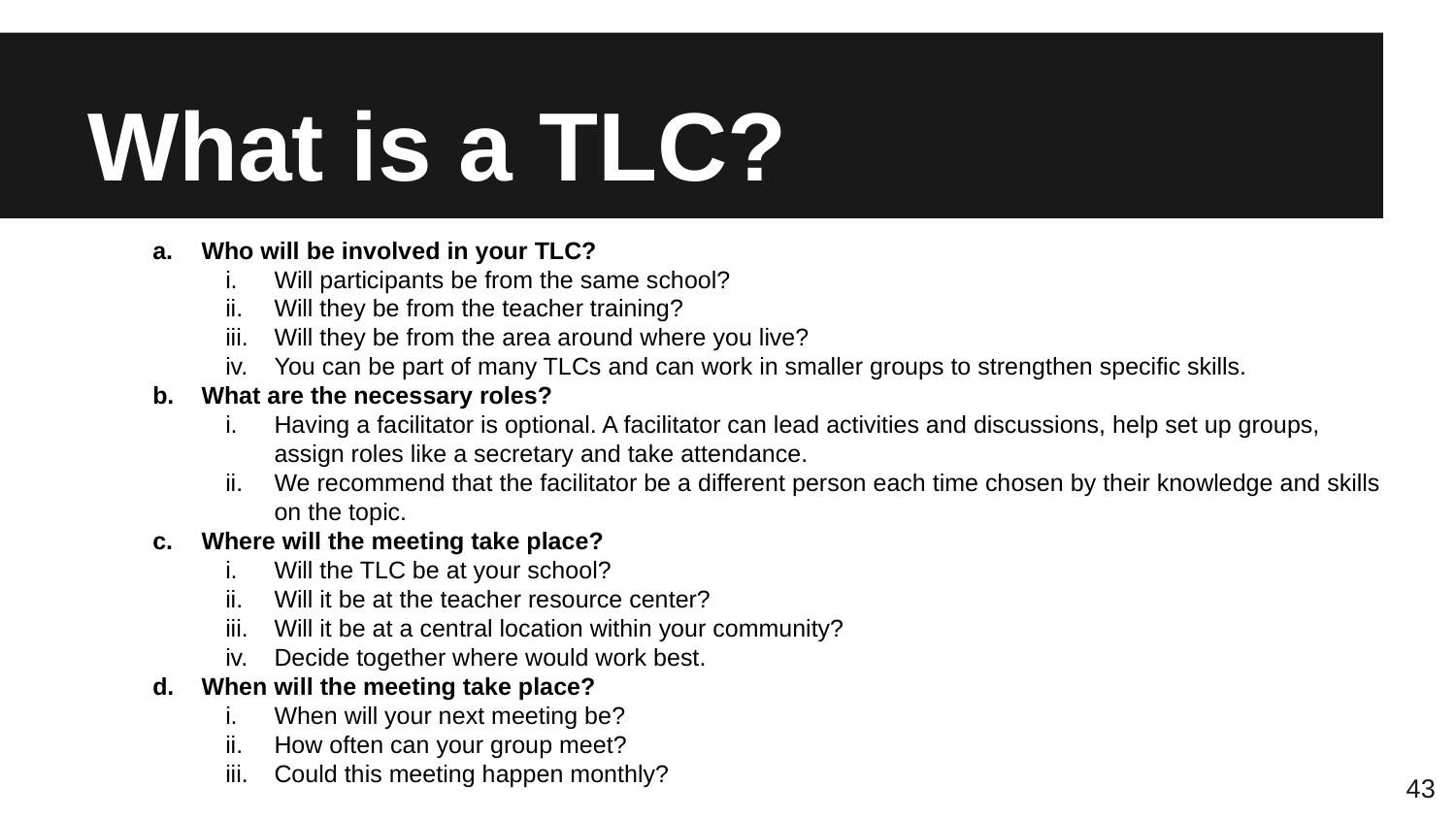

# What is a TLC?
Who will be involved in your TLC?
Will participants be from the same school?
Will they be from the teacher training?
Will they be from the area around where you live?
You can be part of many TLCs and can work in smaller groups to strengthen specific skills.
What are the necessary roles?
Having a facilitator is optional. A facilitator can lead activities and discussions, help set up groups,  assign roles like a secretary and take attendance.
We recommend that the facilitator be a different person each time chosen by their knowledge and skills on the topic.
Where will the meeting take place?
Will the TLC be at your school?
Will it be at the teacher resource center?
Will it be at a central location within your community?
Decide together where would work best.
When will the meeting take place?
When will your next meeting be?
How often can your group meet?
Could this meeting happen monthly?
43